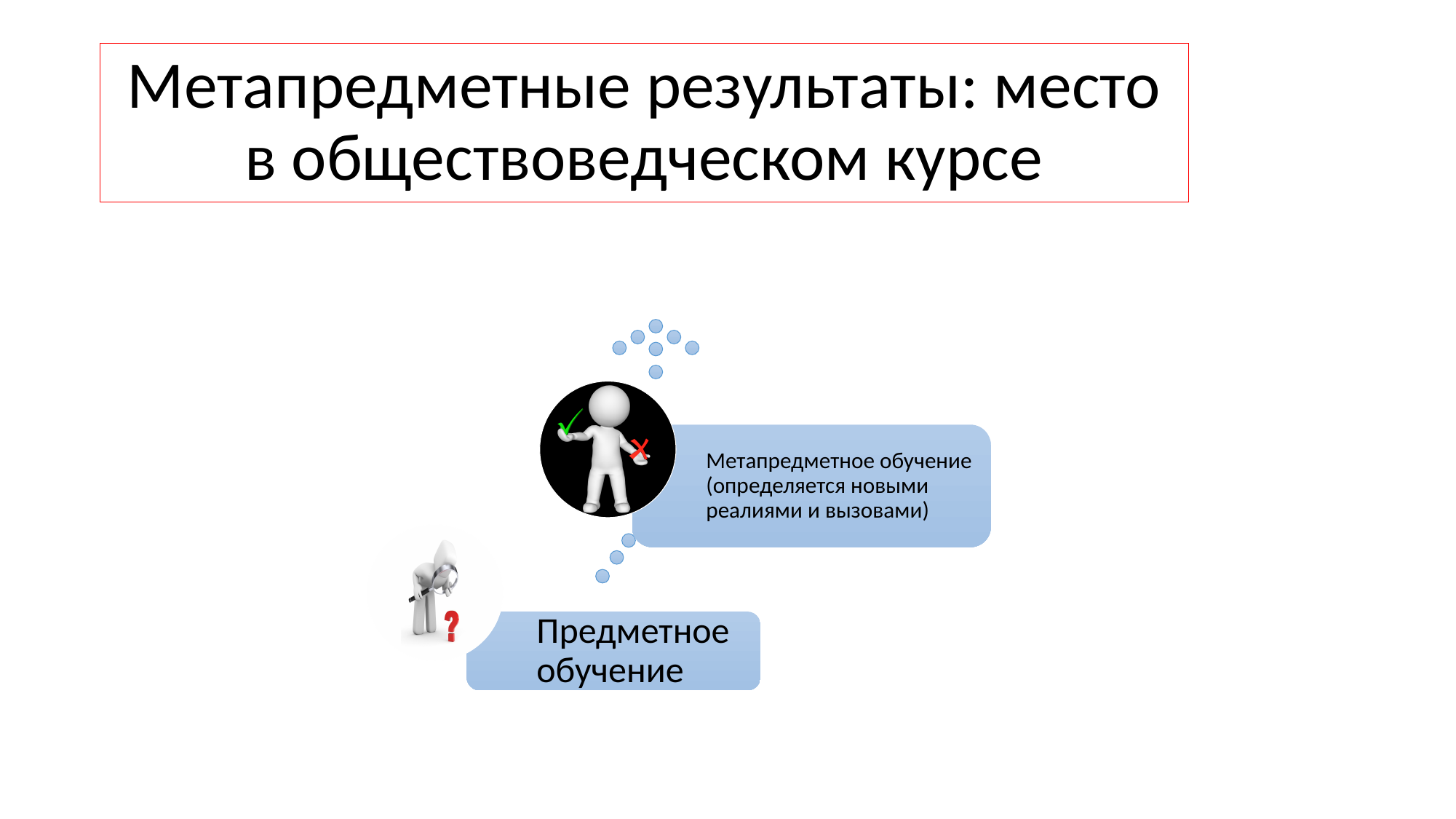

# Метапредметные результаты: место в обществоведческом курсе
Предметное обучение
Метапредметное обучение (определяется новыми реалиями и вызовами)